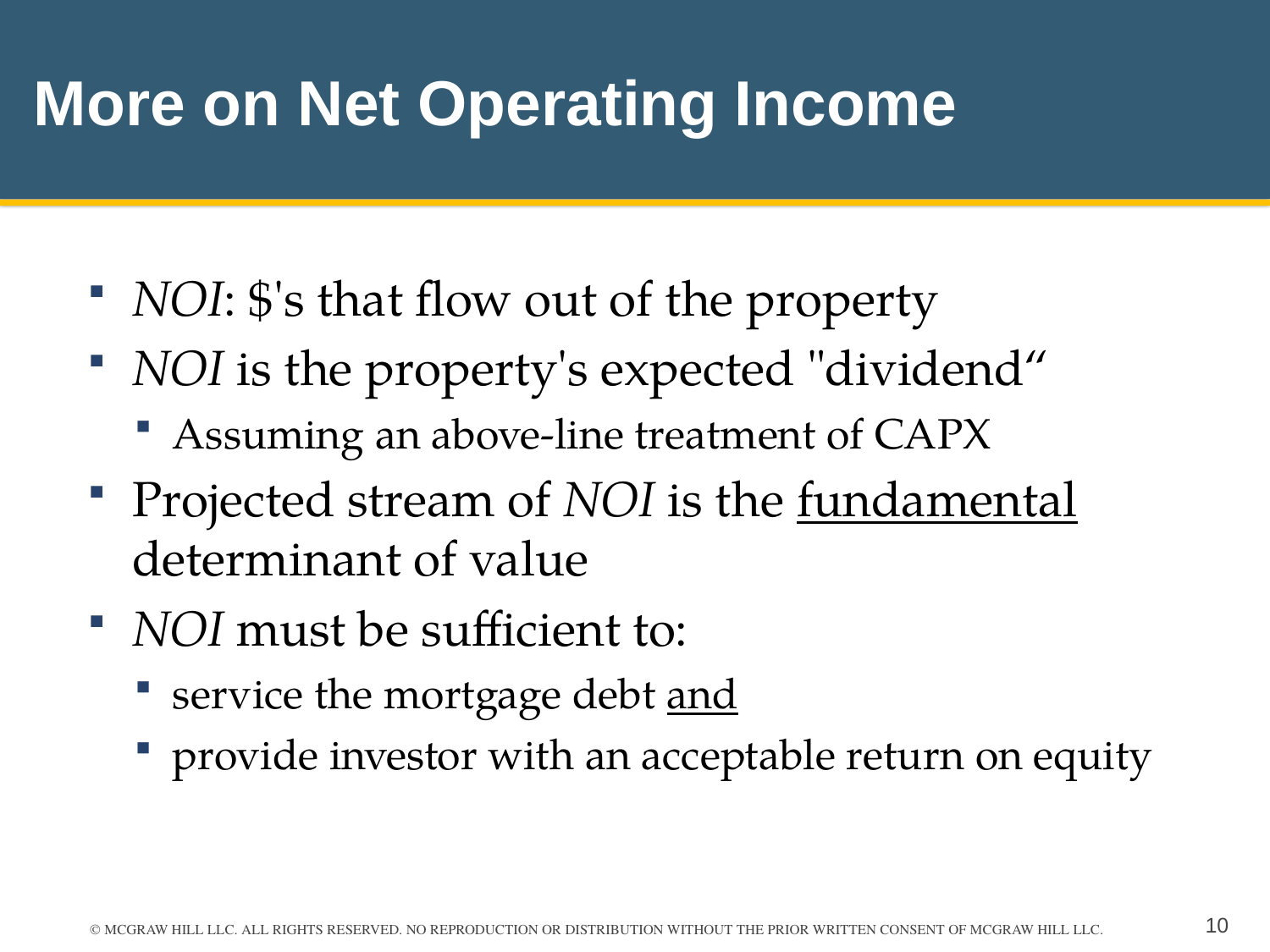

# More on Net Operating Income
NOI: $'s that flow out of the property
NOI is the property's expected "dividend“
Assuming an above-line treatment of CAPX
Projected stream of NOI is the fundamental determinant of value
NOI must be sufficient to:
service the mortgage debt and
provide investor with an acceptable return on equity
© MCGRAW HILL LLC. ALL RIGHTS RESERVED. NO REPRODUCTION OR DISTRIBUTION WITHOUT THE PRIOR WRITTEN CONSENT OF MCGRAW HILL LLC.
10